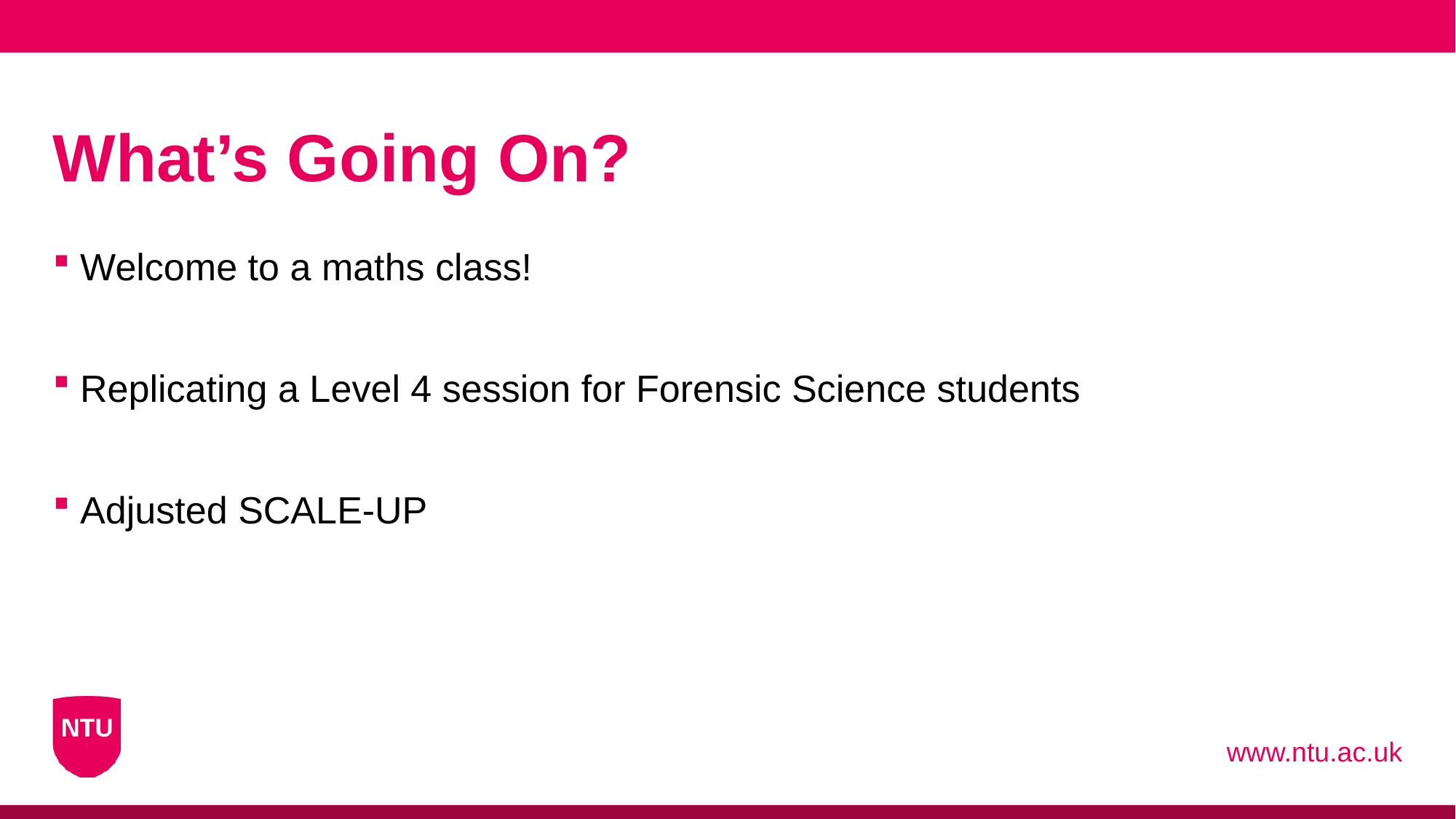

# What’s Going On?
Welcome to a maths class!

Replicating a Level 4 session for Forensic Science students

Adjusted SCALE-UP
www.ntu.ac.uk